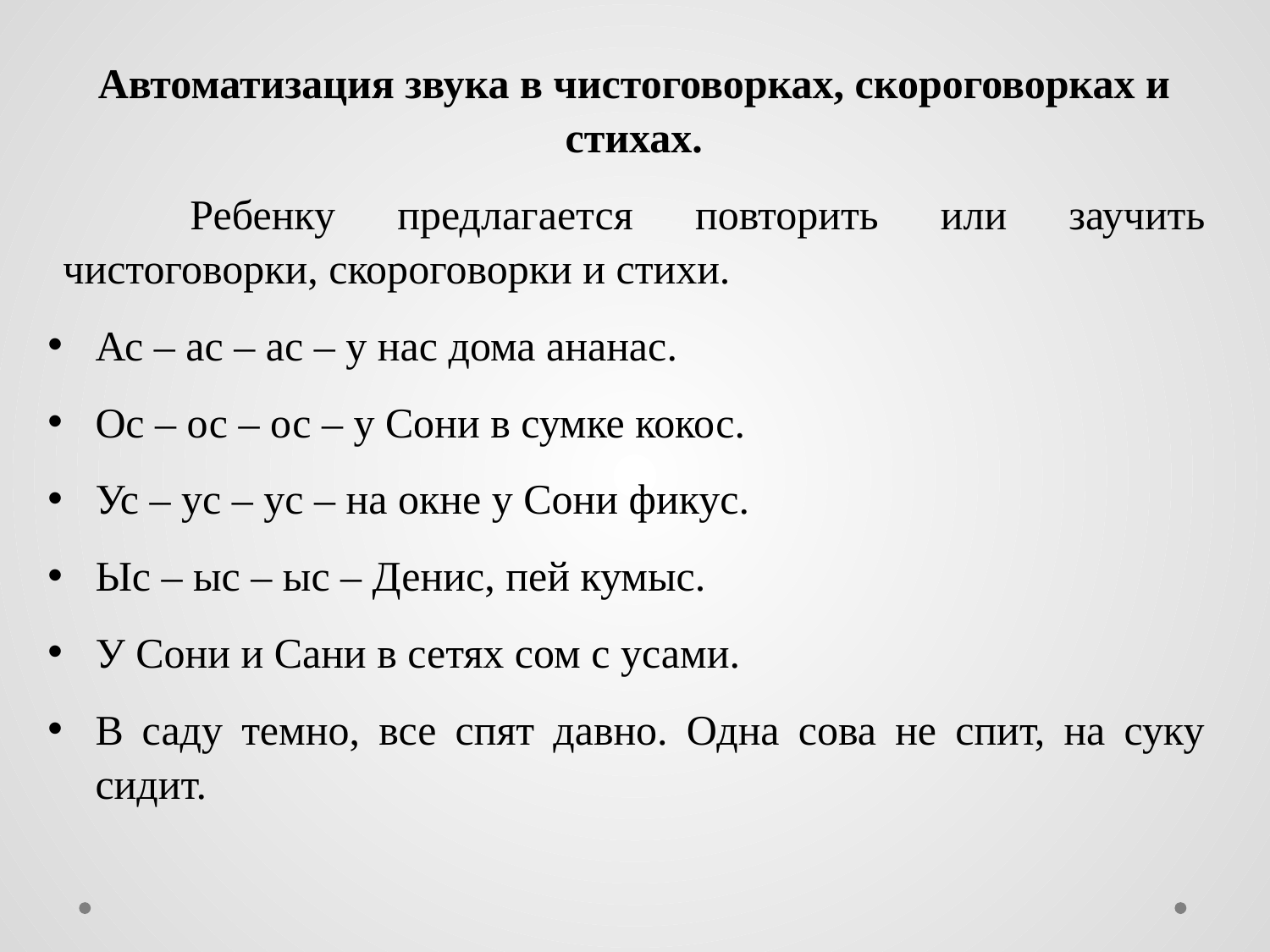

Автоматизация звука в чистоговорках, скороговорках и стихах.
	Ребенку предлагается повторить или заучить чистоговорки, скороговорки и стихи.
Ас – ас – ас – у нас дома ананас.
Ос – ос – ос – у Сони в сумке кокос.
Ус – ус – ус – на окне у Сони фикус.
Ыс – ыс – ыс – Денис, пей кумыс.
У Сони и Сани в сетях сом с усами.
В саду темно, все спят давно. Одна сова не спит, на суку сидит.